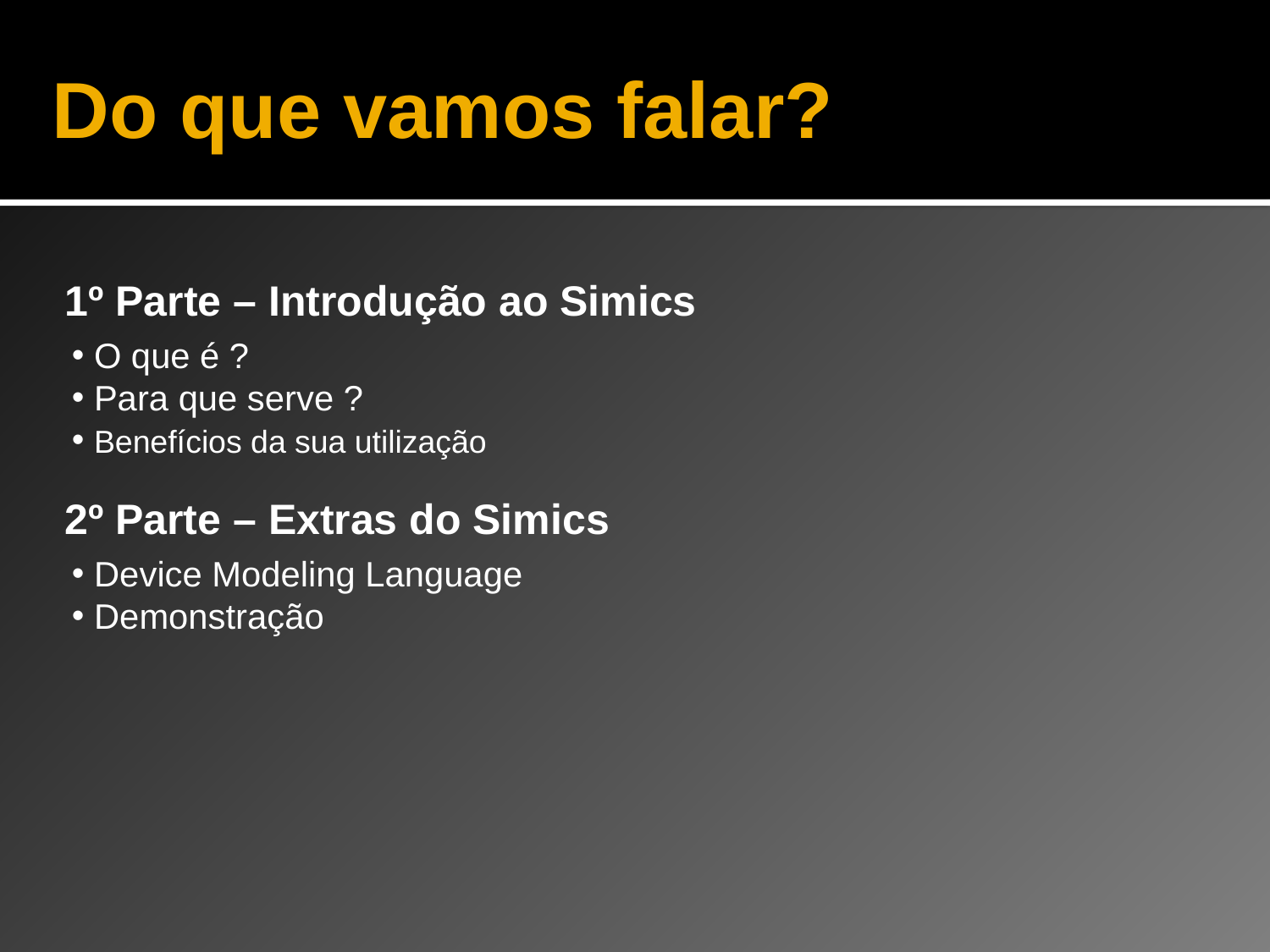

# Do que vamos falar?
1º Parte – Introdução ao Simics
 O que é ?
 Para que serve ?
 Benefícios da sua utilização
2º Parte – Extras do Simics
 Device Modeling Language
 Demonstração